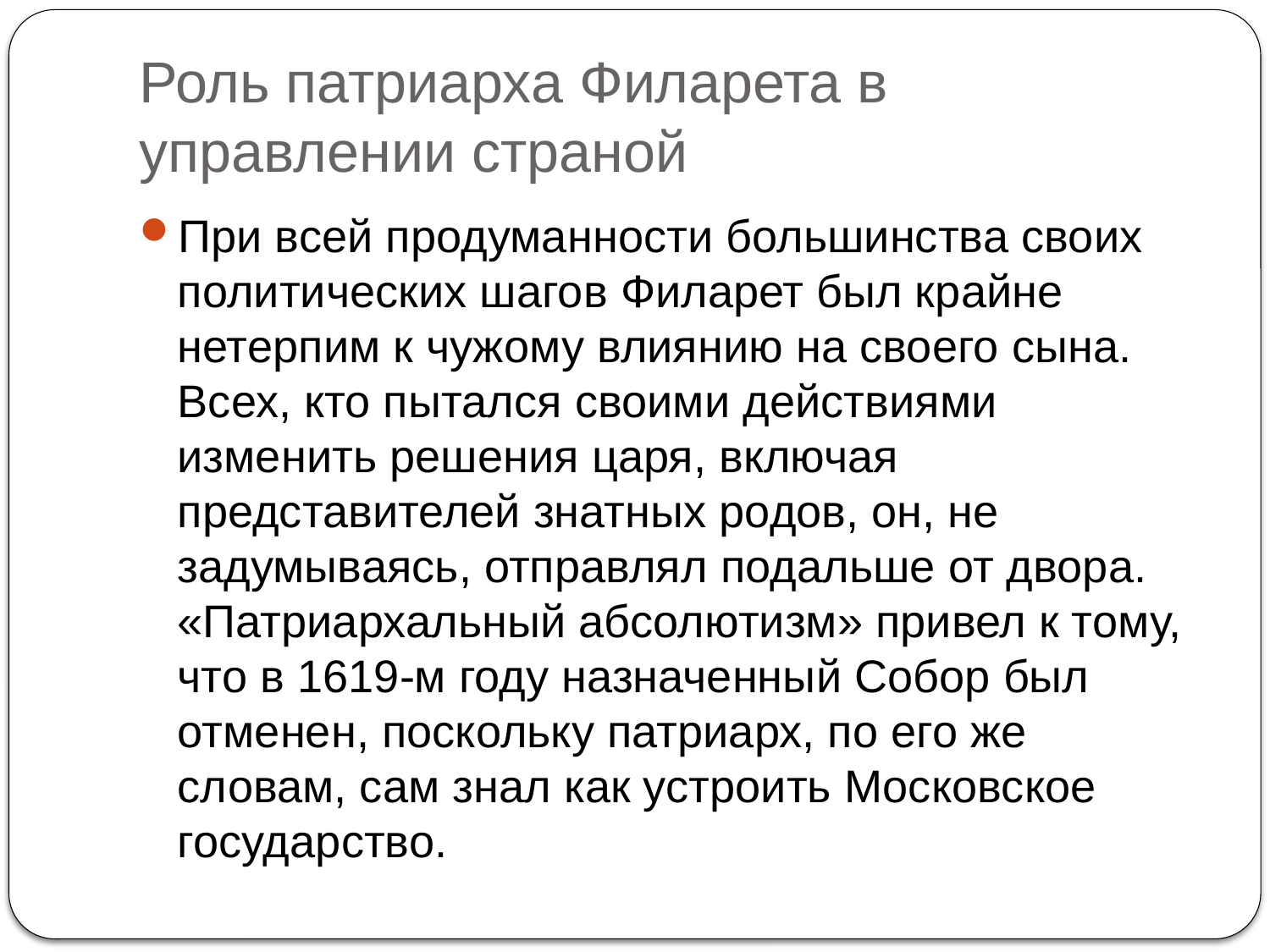

# Роль патриарха Филарета в управлении страной
При всей продуманности большинства своих политических шагов Филарет был крайне нетерпим к чужому влиянию на своего сына. Всех, кто пытался своими действиями изменить решения царя, включая представителей знатных родов, он, не задумываясь, отправлял подальше от двора. «Патриархальный абсолютизм» привел к тому, что в 1619-м году назначенный Собор был отменен, поскольку патриарх, по его же словам, сам знал как устроить Московское государство.